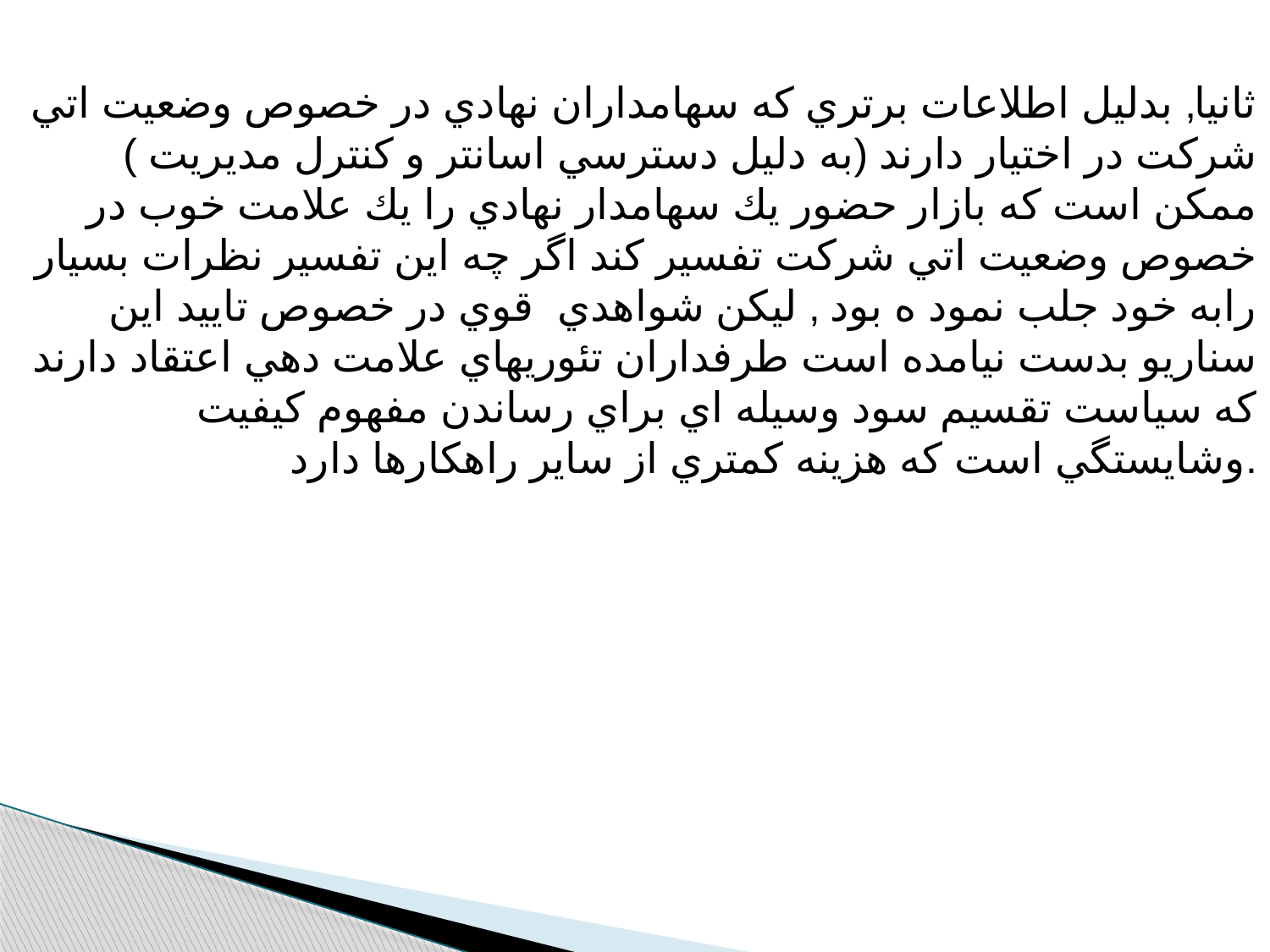

ثانيا‚ بدليل اطلاعات برتري كه سهامداران نهادي در خصوص وضعيت اتي شركت در اختيار دارند (به دليل دسترسي اسانتر و كنترل مديريت ) ممكن است كه بازار حضور يك سهامدار نهادي را يك علامت خوب در خصوص وضعيت اتي شركت تفسير كند اگر چه اين تفسير نظرات بسيار رابه خود جلب نمود ه بود ‚ ليكن شواهدي  قوي در خصوص تاييد اين سناريو بدست نيامده است طرفداران تئوريهاي علامت دهي اعتقاد دارند كه سياست تقسيم سود وسيله اي براي رساندن مفهوم كيفيت وشايستگي است كه هزينه كمتري از ساير راهكارها دارد.